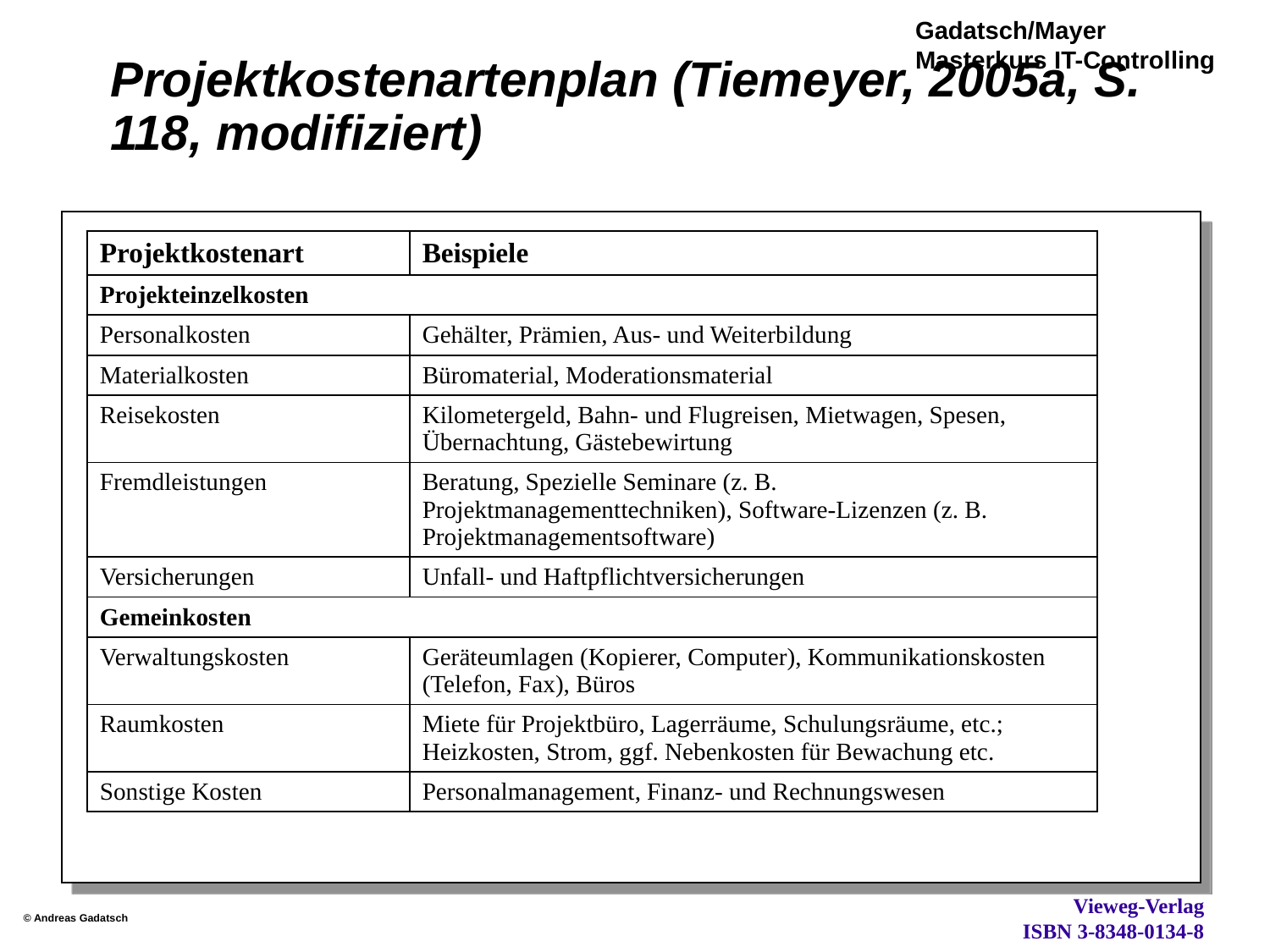

# Projektkostenartenplan (Tiemeyer, 2005a, S. 118, modifiziert)
| Projektkostenart | Beispiele |
| --- | --- |
| Projekteinzelkosten |  |
| Personalkosten | Gehälter, Prämien, Aus- und Weiterbildung |
| Materialkosten | Büromaterial, Moderationsmaterial |
| Reisekosten | Kilometergeld, Bahn- und Flugreisen, Mietwagen, Spesen, Übernachtung, Gästebewirtung |
| Fremdleistungen | Beratung, Spezielle Seminare (z. B. Projektmanagementtechniken), Software-Lizenzen (z. B. Projektmanagement­software) |
| Versicherungen | Unfall- und Haftpflichtversicherungen |
| Gemeinkosten |  |
| Verwaltungskosten | Geräteumlagen (Kopierer, Computer), Kommunikationskosten (Telefon, Fax), Büros |
| Raumkosten | Miete für Projektbüro, Lagerräume, Schulungsräume, etc.; Heizkosten, Strom, ggf. Nebenkosten für Bewachung etc. |
| Sonstige Kosten | Personalmanagement, Finanz- und Rechnungswesen |